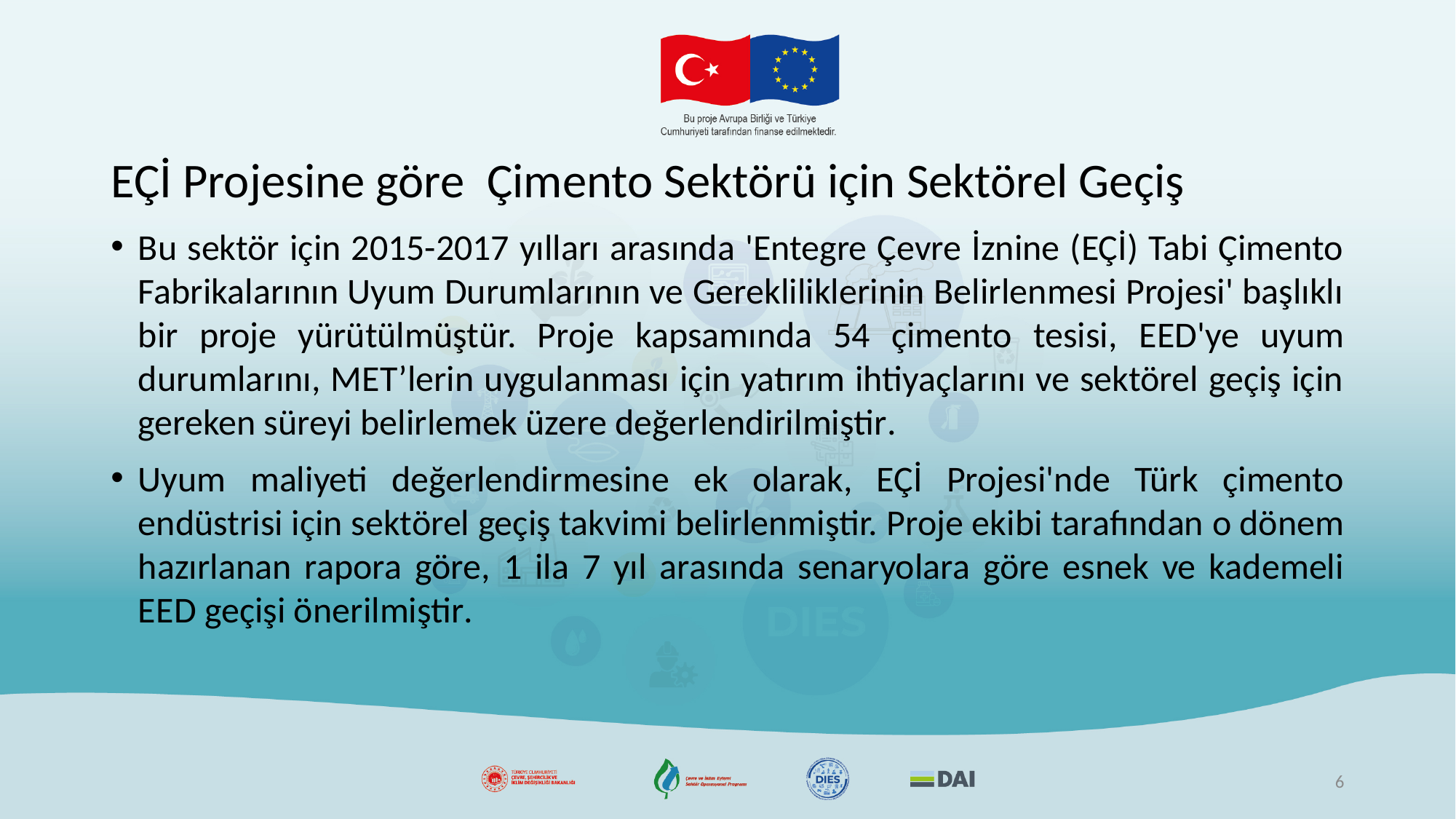

# EÇİ Projesine göre  Çimento Sektörü için Sektörel Geçiş
Bu sektör için 2015-2017 yılları arasında 'Entegre Çevre İznine (EÇİ) Tabi Çimento Fabrikalarının Uyum Durumlarının ve Gerekliliklerinin Belirlenmesi Projesi' başlıklı bir proje yürütülmüştür. Proje kapsamında 54 çimento tesisi, EED'ye uyum durumlarını, MET’lerin uygulanması için yatırım ihtiyaçlarını ve sektörel geçiş için gereken süreyi belirlemek üzere değerlendirilmiştir.
Uyum maliyeti değerlendirmesine ek olarak, EÇİ Projesi'nde Türk çimento endüstrisi için sektörel geçiş takvimi belirlenmiştir. Proje ekibi tarafından o dönem hazırlanan rapora göre, 1 ila 7 yıl arasında senaryolara göre esnek ve kademeli EED geçişi önerilmiştir.
6